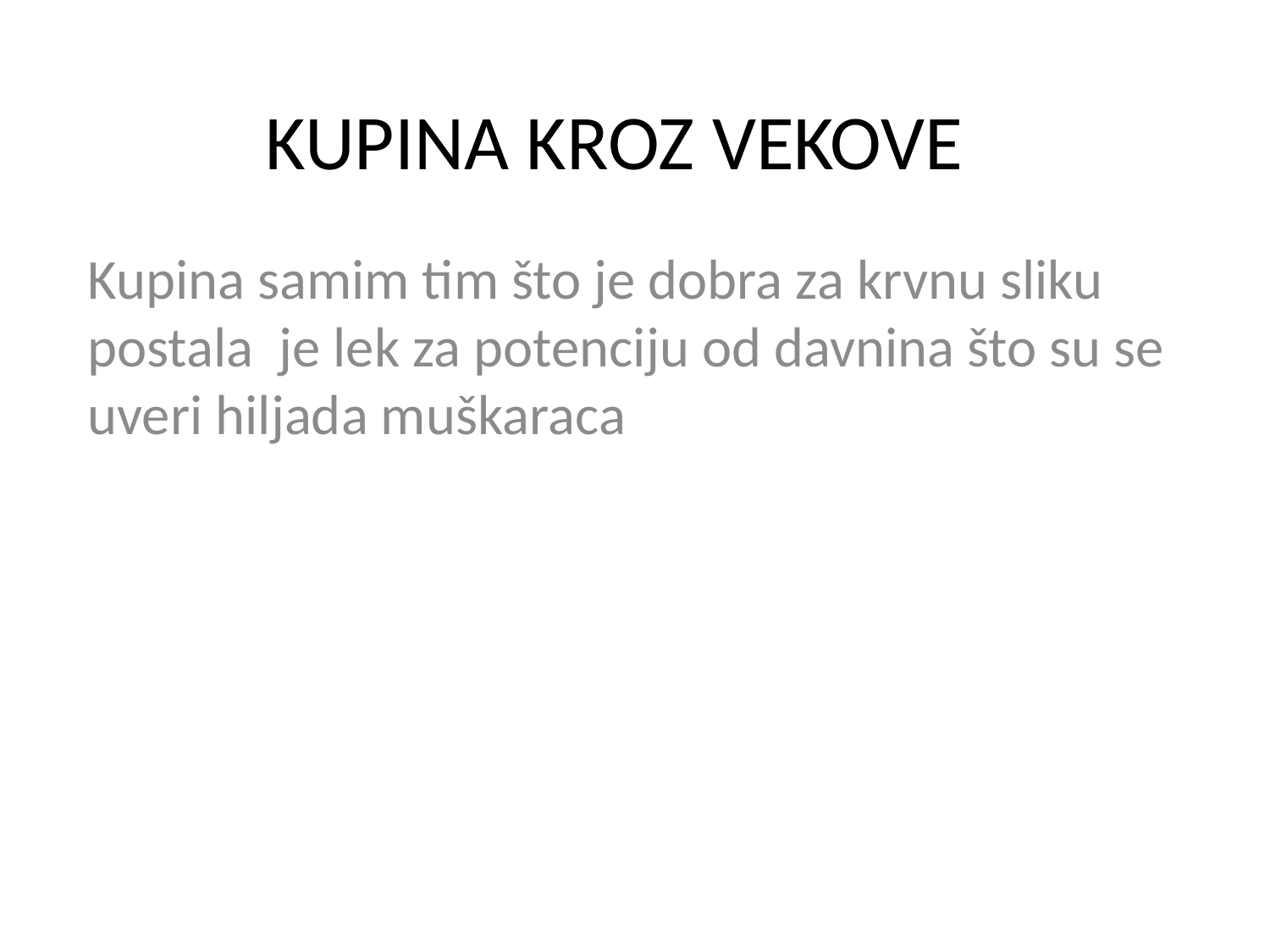

# KUPINA KROZ VEKOVE
Kupina samim tim što je dobra za krvnu sliku postala  je lek za potenciju od davnina što su se uveri hiljada muškaraca